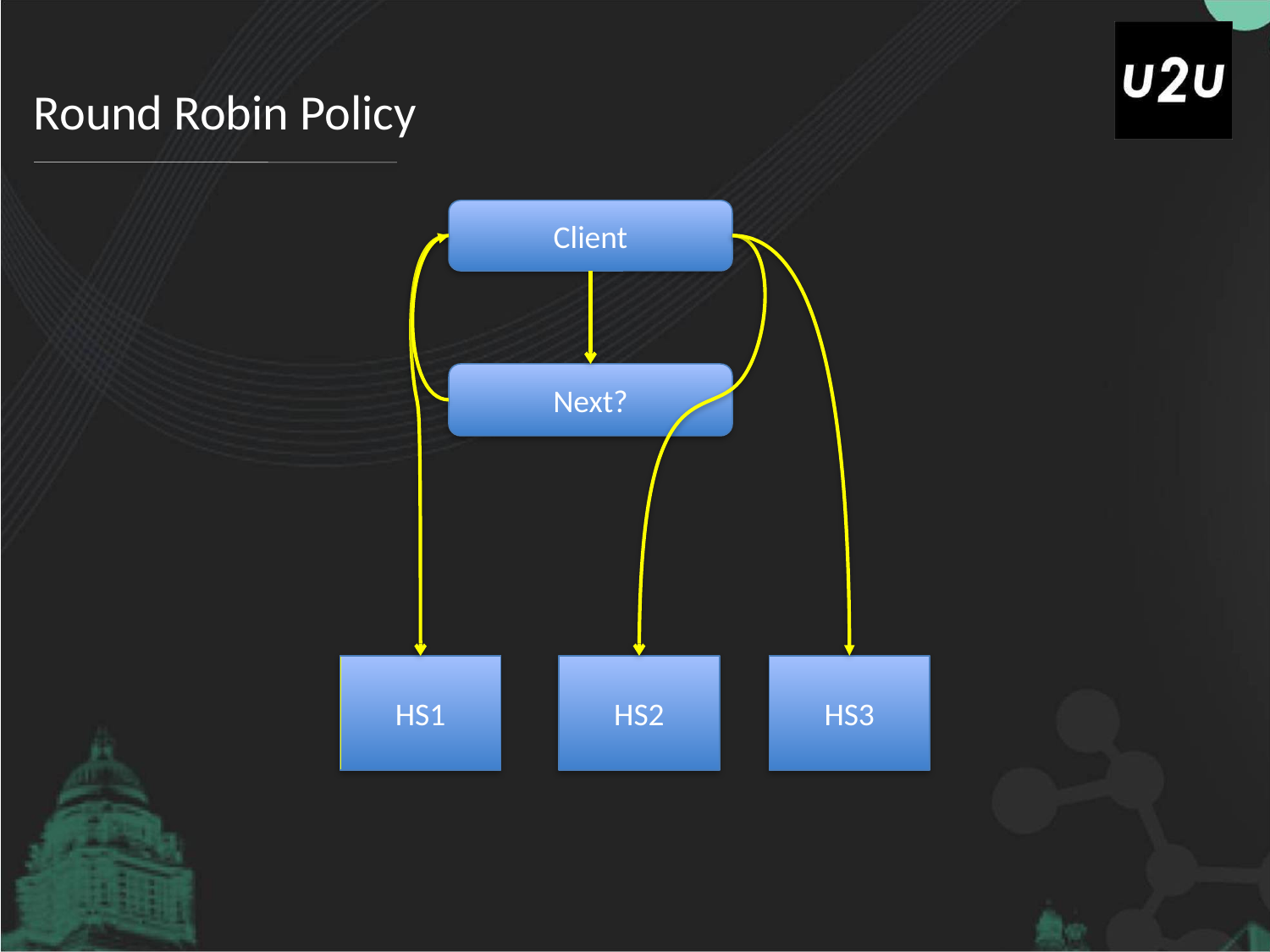

# Round Robin Policy
Client
Next?
HS1
HS2
HS3